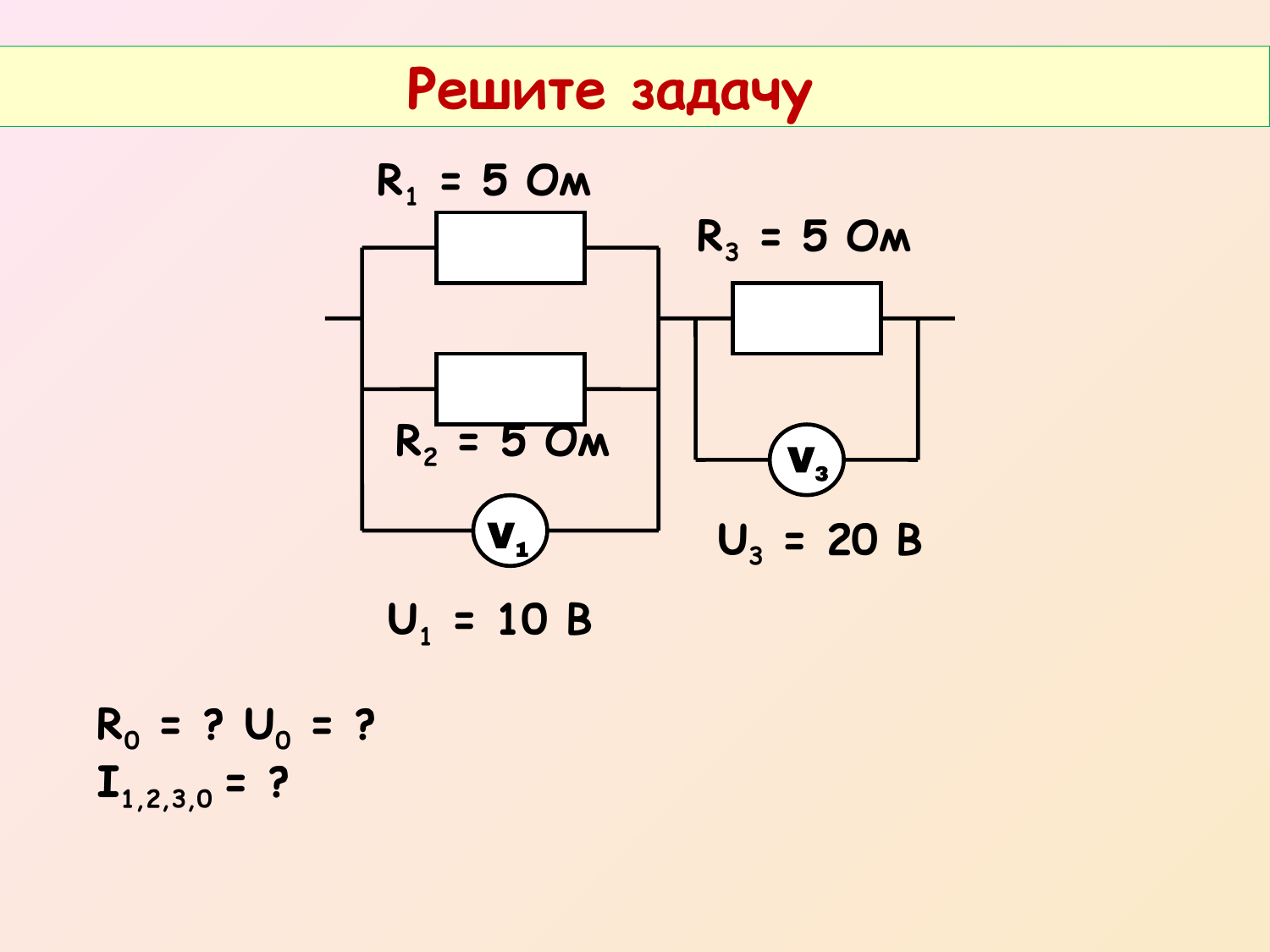

Решите задачу
R1 = 5 Ом

 R2 = 5 Ом
R3 = 5 Ом

V3
V1
U3 = 20 В
U1 = 10 В
R0 = ? U0 = ?
I1,2,3,0 = ?